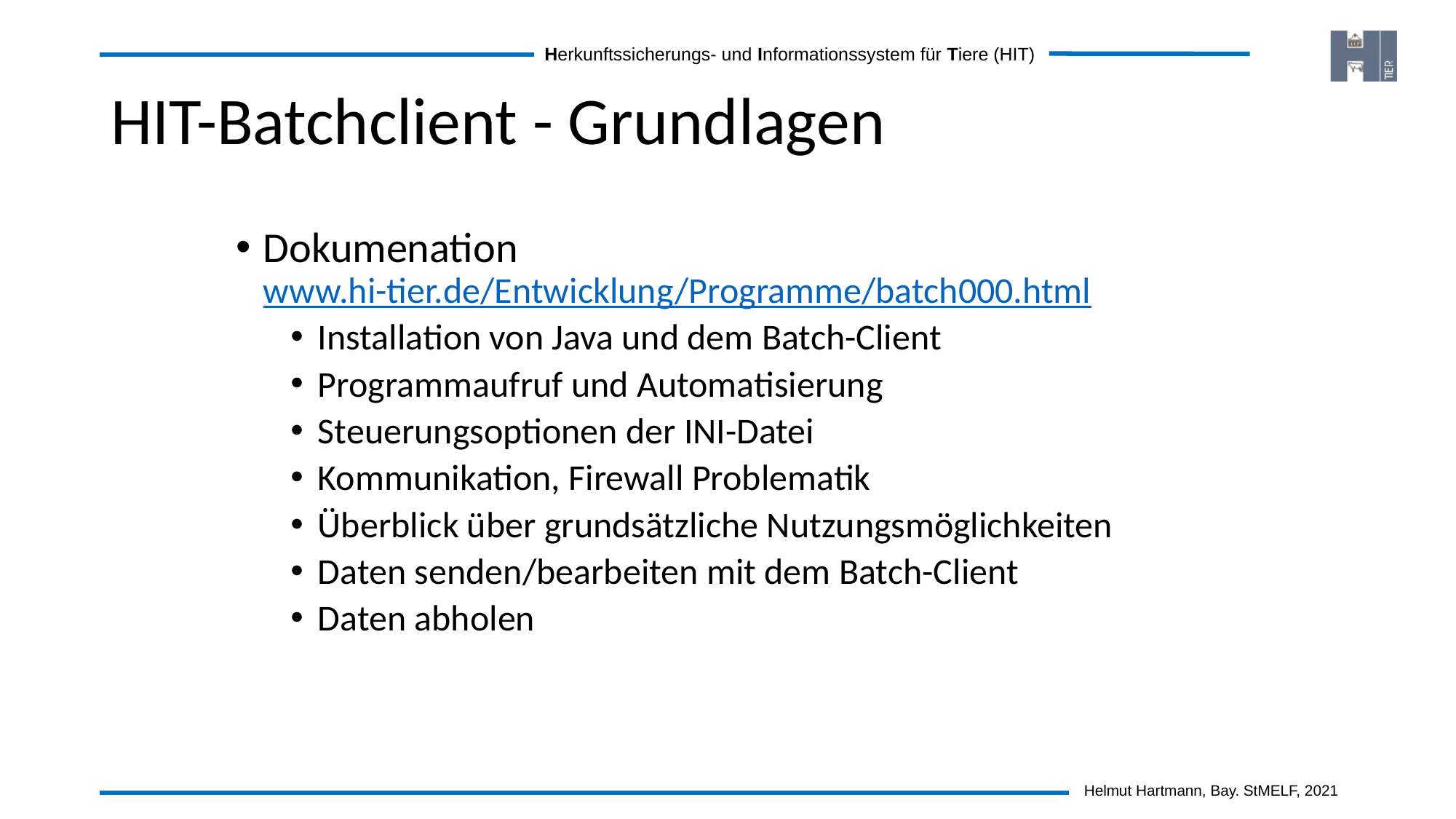

# HIT-Batchclient - Grundlagen
Dokumenation
www.hi-tier.de/Entwicklung/Programme/batch000.html
Installation von Java und dem Batch-Client
Programmaufruf und Automatisierung
Steuerungsoptionen der INI-Datei
Kommunikation, Firewall Problematik
Überblick über grundsätzliche Nutzungsmöglichkeiten
Daten senden/bearbeiten mit dem Batch-Client
Daten abholen